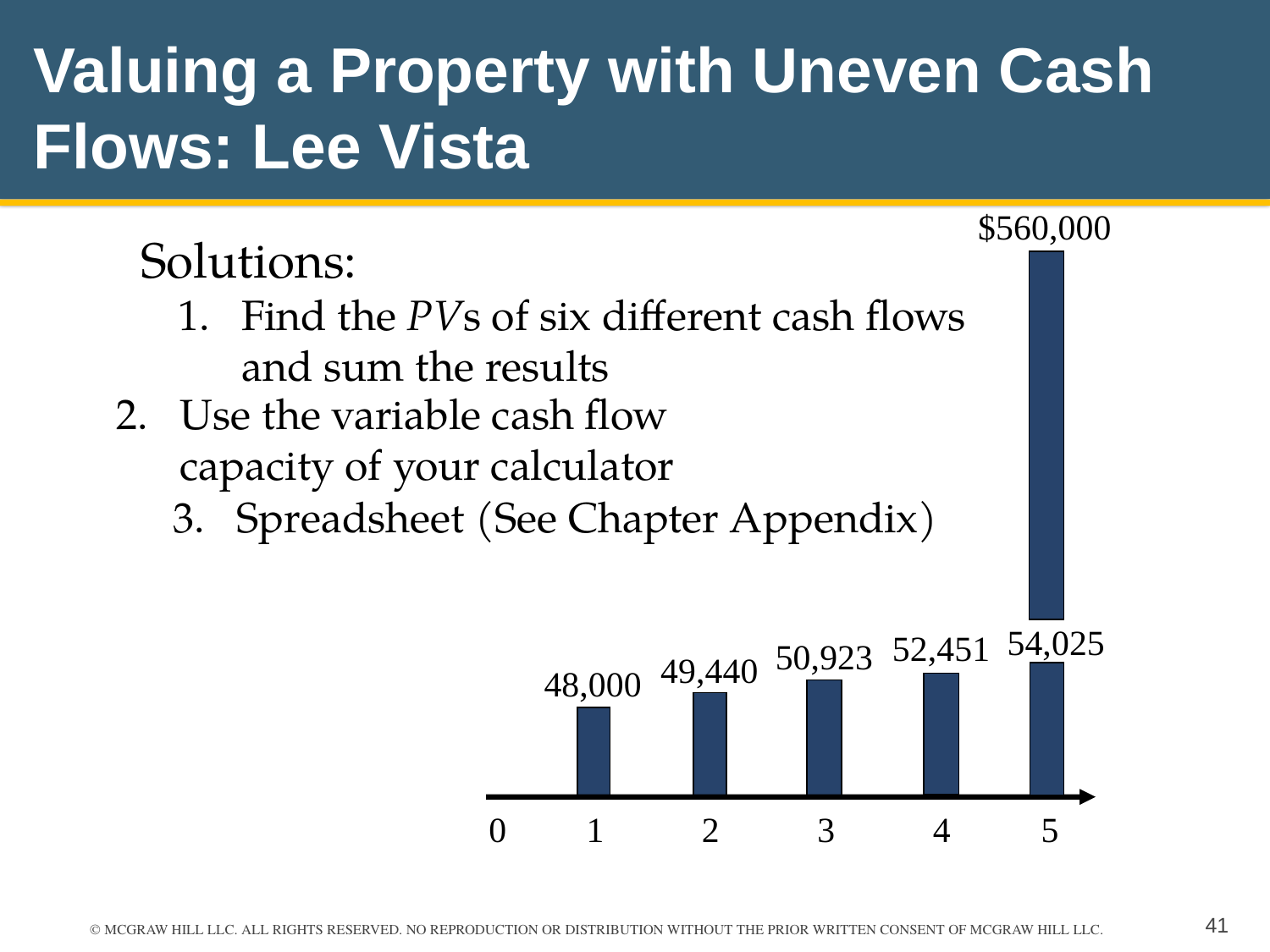

# Valuing a Property with Uneven Cash Flows: Lee Vista
$560,000

54,025

0         1           2           3           4	     5
52,451
50,923
49,440
48,000
Solutions:
Find the PVs of six different cash flows
	and sum the results
Use the variable cash flow
      capacity of your calculator
3.   Spreadsheet (See Chapter Appendix)

© MCGRAW HILL LLC. ALL RIGHTS RESERVED. NO REPRODUCTION OR DISTRIBUTION WITHOUT THE PRIOR WRITTEN CONSENT OF MCGRAW HILL LLC.
41